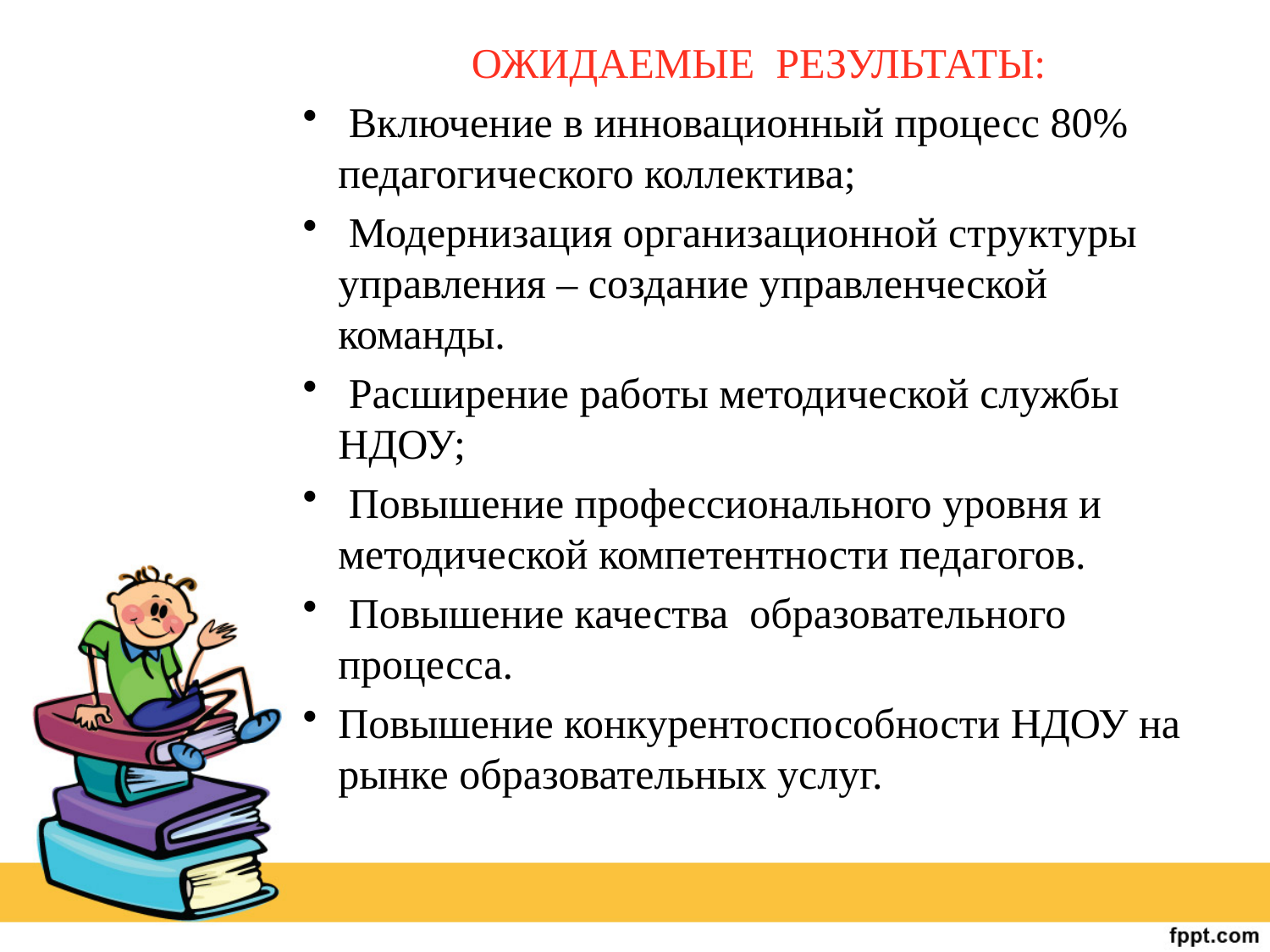

ОЖИДАЕМЫЕ  РЕЗУЛЬТАТЫ:
 Включение в инновационный процесс 80% педагогического коллектива;
 Модернизация организационной структуры управления – создание управленческой команды.
 Расширение работы методической службы НДОУ;
 Повышение профессионального уровня и методической компетентности педагогов.
 Повышение качества  образовательного процесса.
Повышение конкурентоспособности НДОУ на рынке образовательных услуг.